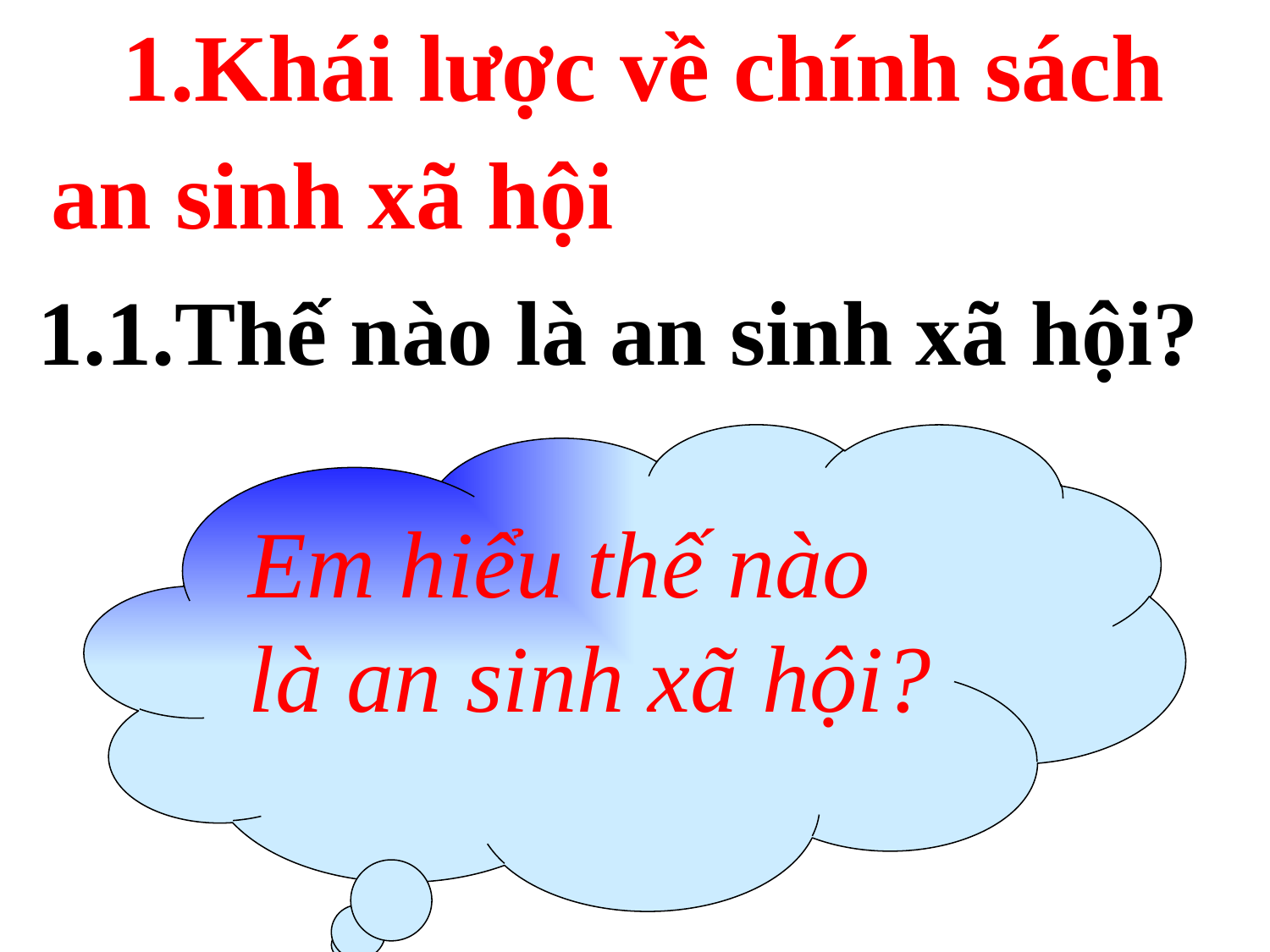

1.Khái lược về chính sách
an sinh xã hội
1.1.Thế nào là an sinh xã hội?
Em hiểu thế nào là an sinh xã hội?